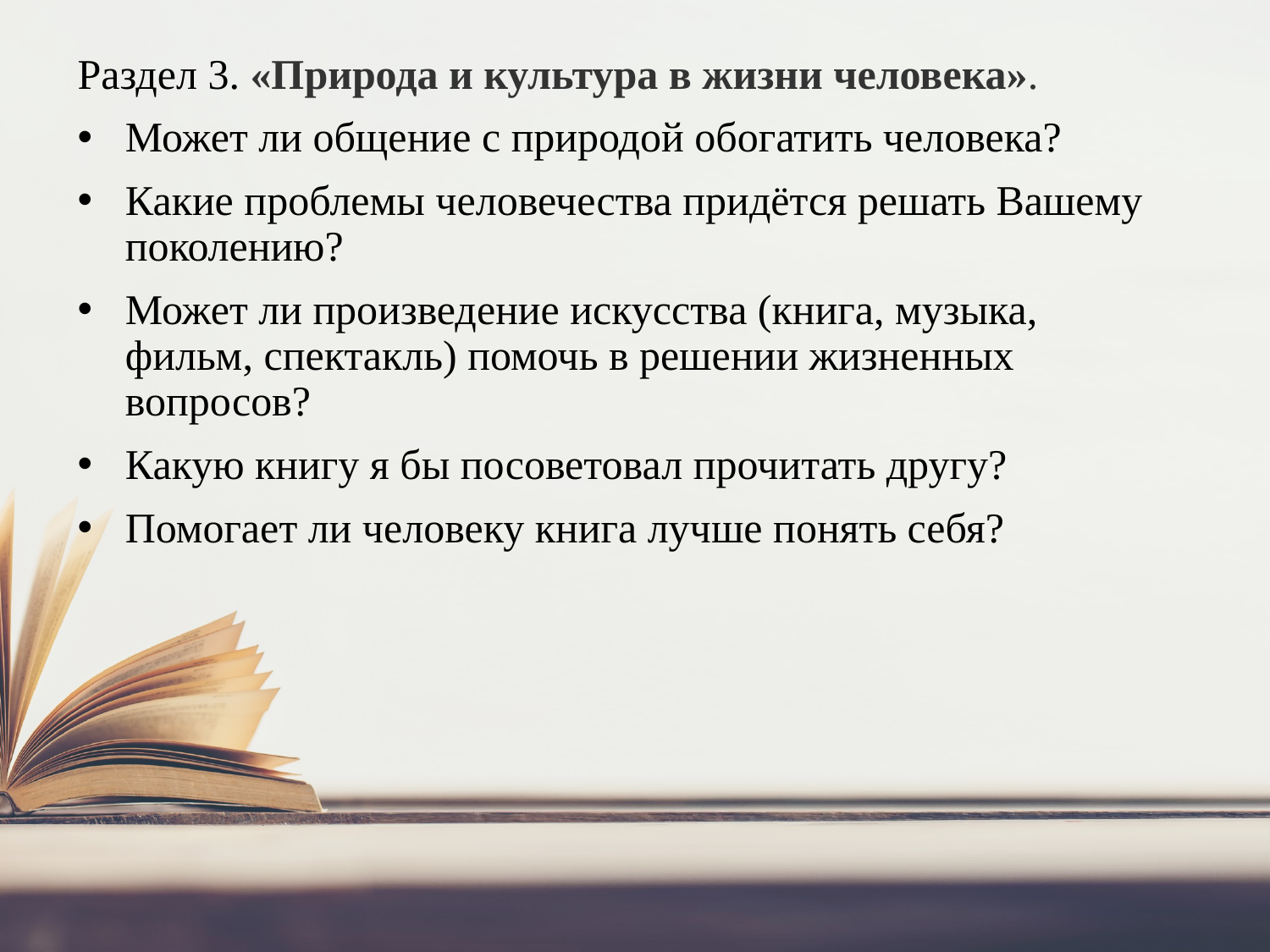

Раздел 3. «Природа и культура в жизни человека».
Может ли общение с природой обогатить человека?
Какие проблемы человечества придётся решать Вашему поколению?
Может ли произведение искусства (книга, музыка, фильм, спектакль) помочь в решении жизненных вопросов?
Какую книгу я бы посоветовал прочитать другу?
Помогает ли человеку книга лучше понять себя?